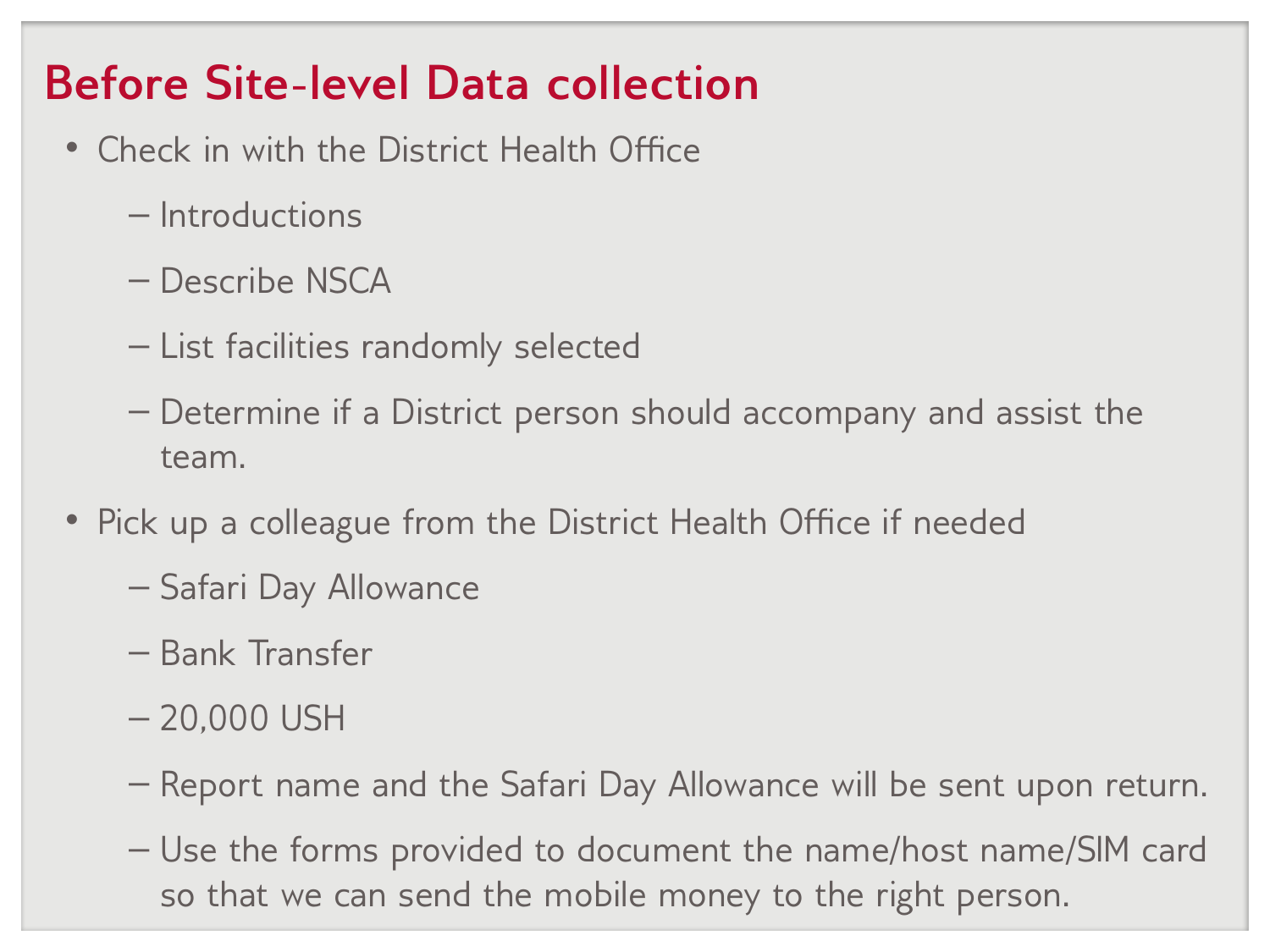

# Before Site-level Data collection
Check in with the District Health Office
Introductions
Describe NSCA
List facilities randomly selected
Determine if a District person should accompany and assist the team.
Pick up a colleague from the District Health Office if needed
Safari Day Allowance
Bank Transfer
20,000 USH
Report name and the Safari Day Allowance will be sent upon return.
Use the forms provided to document the name/host name/SIM card so that we can send the mobile money to the right person.